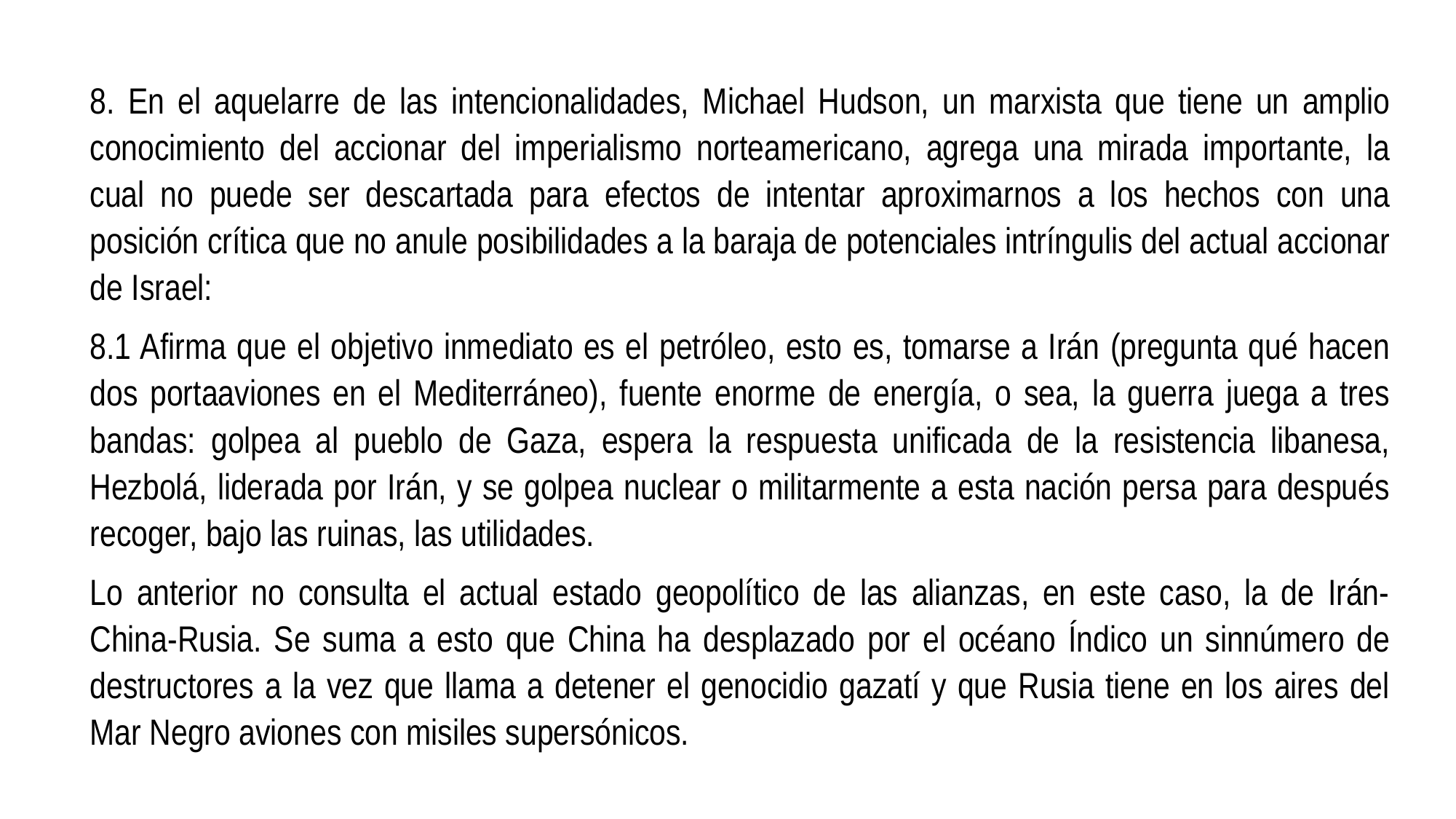

8. En el aquelarre de las intencionalidades, Michael Hudson, un marxista que tiene un amplio conocimiento del accionar del imperialismo norteamericano, agrega una mirada importante, la cual no puede ser descartada para efectos de intentar aproximarnos a los hechos con una posición crítica que no anule posibilidades a la baraja de potenciales intríngulis del actual accionar de Israel:
8.1 Afirma que el objetivo inmediato es el petróleo, esto es, tomarse a Irán (pregunta qué hacen dos portaaviones en el Mediterráneo), fuente enorme de energía, o sea, la guerra juega a tres bandas: golpea al pueblo de Gaza, espera la respuesta unificada de la resistencia libanesa, Hezbolá, liderada por Irán, y se golpea nuclear o militarmente a esta nación persa para después recoger, bajo las ruinas, las utilidades.
Lo anterior no consulta el actual estado geopolítico de las alianzas, en este caso, la de Irán-China-Rusia. Se suma a esto que China ha desplazado por el océano Índico un sinnúmero de destructores a la vez que llama a detener el genocidio gazatí y que Rusia tiene en los aires del Mar Negro aviones con misiles supersónicos.